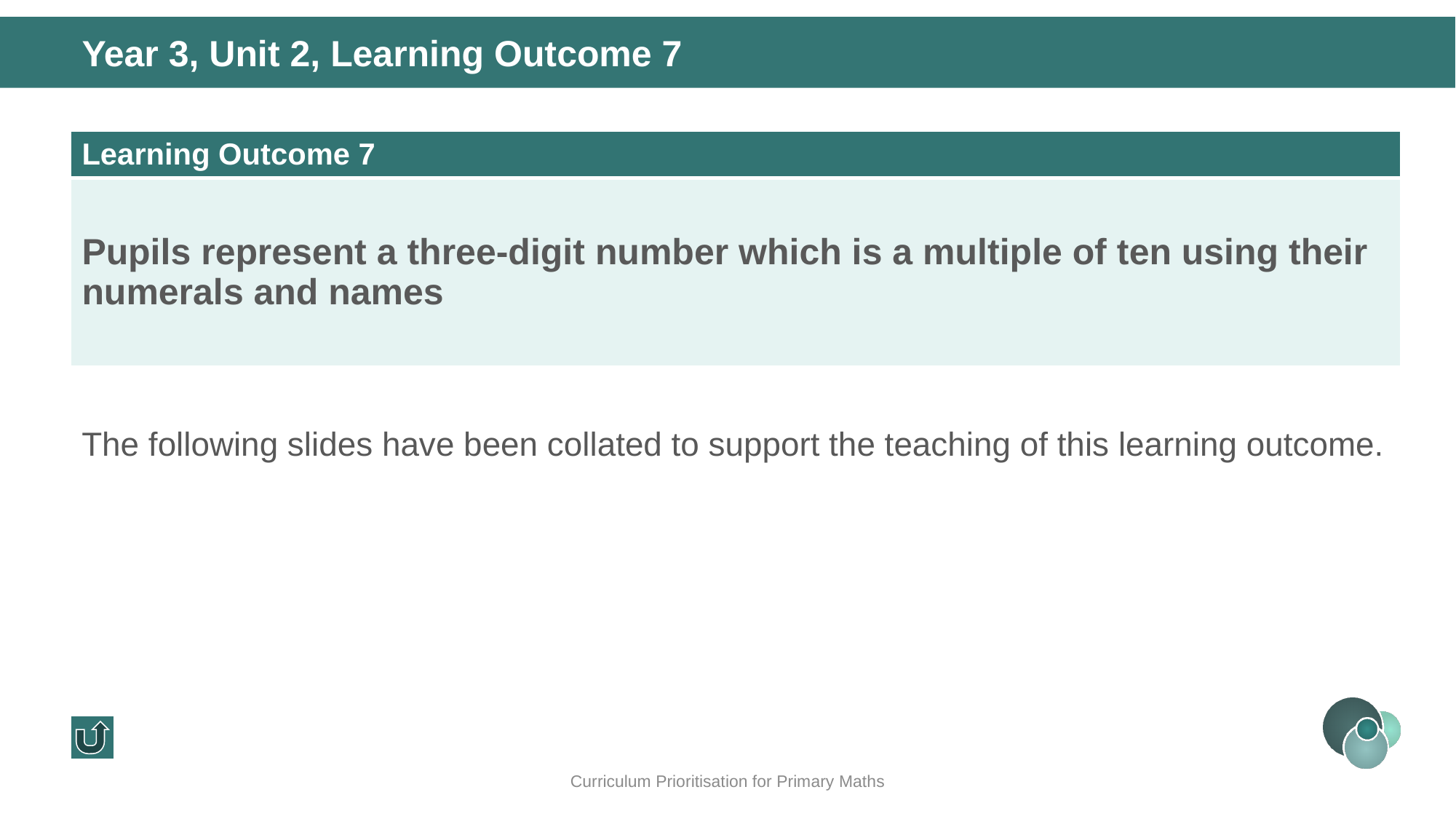

Year 3, Unit 2, Learning Outcome 7
| Learning Outcome 7 |
| --- |
| Pupils represent a three-digit number which is a multiple of ten using their numerals and names |
The following slides have been collated to support the teaching of this learning outcome.

Curriculum Prioritisation for Primary Maths